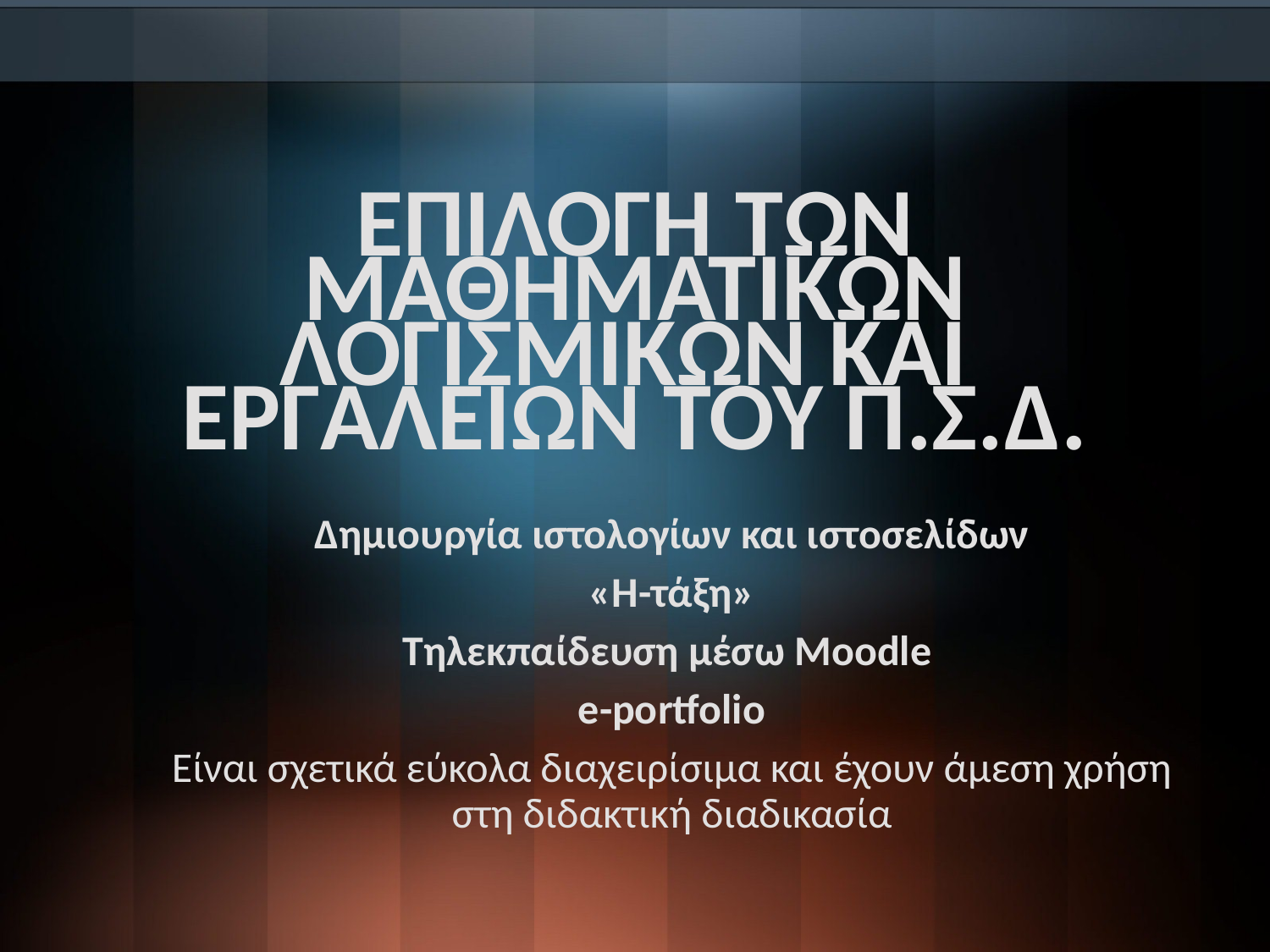

# ΕΠΙΛΟΓΗ ΤΩΝ ΜΑΘΗΜΑΤΙΚΩΝ ΛΟΓΙΣΜΙΚΩΝ ΚΑΙ ΕΡΓΑΛΕΙΩΝ ΤΟΥ Π.Σ.Δ.
Δημιουργία ιστολογίων και ιστοσελίδων
«Η-τάξη»
Τηλεκπαίδευση μέσω Moodle
e-portfolio
Είναι σχετικά εύκολα διαχειρίσιμα και έχουν άμεση χρήση στη διδακτική διαδικασία